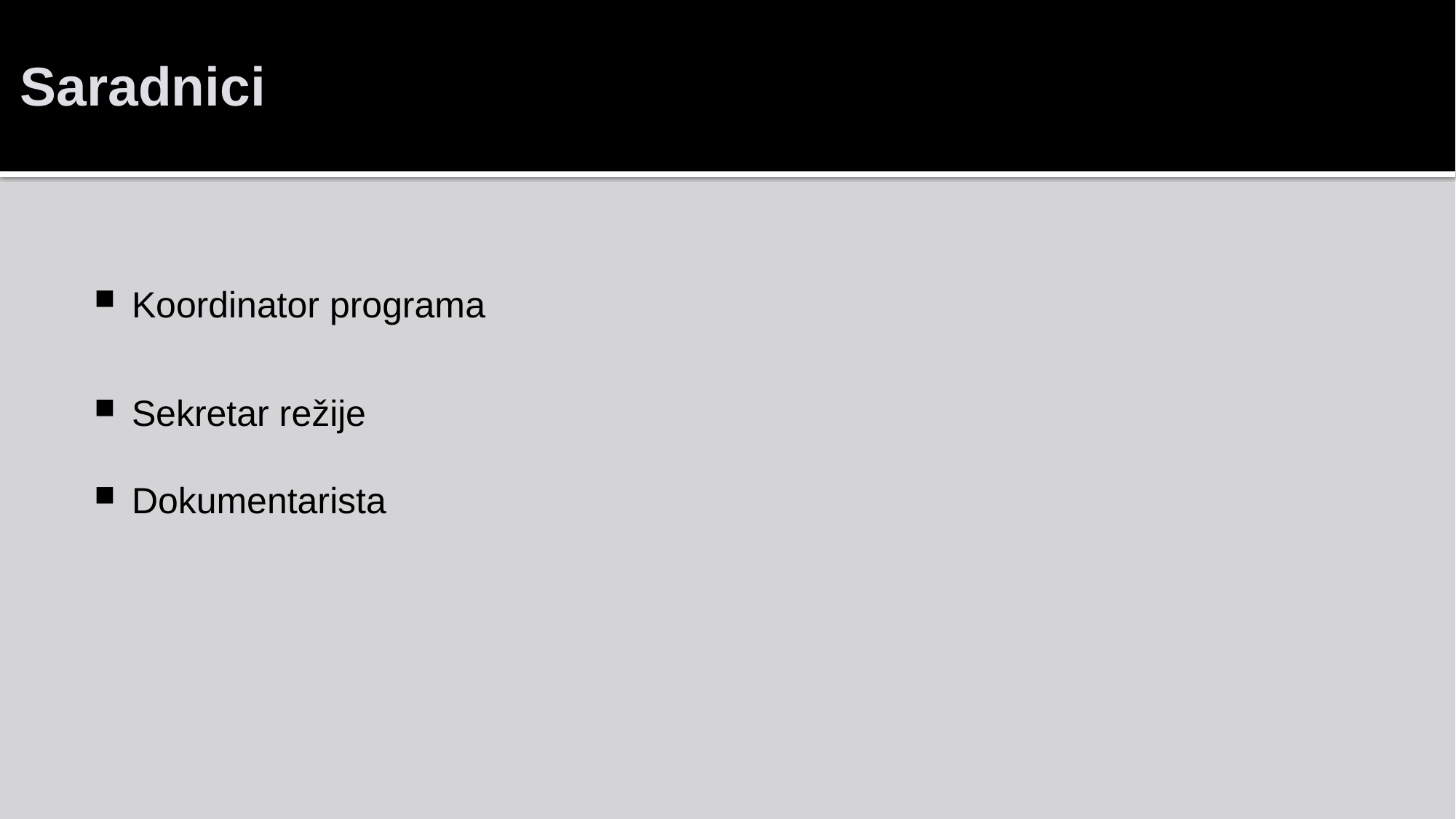

# Saradnici

Koordinator programa

Sekretar režije

Dokumentarista